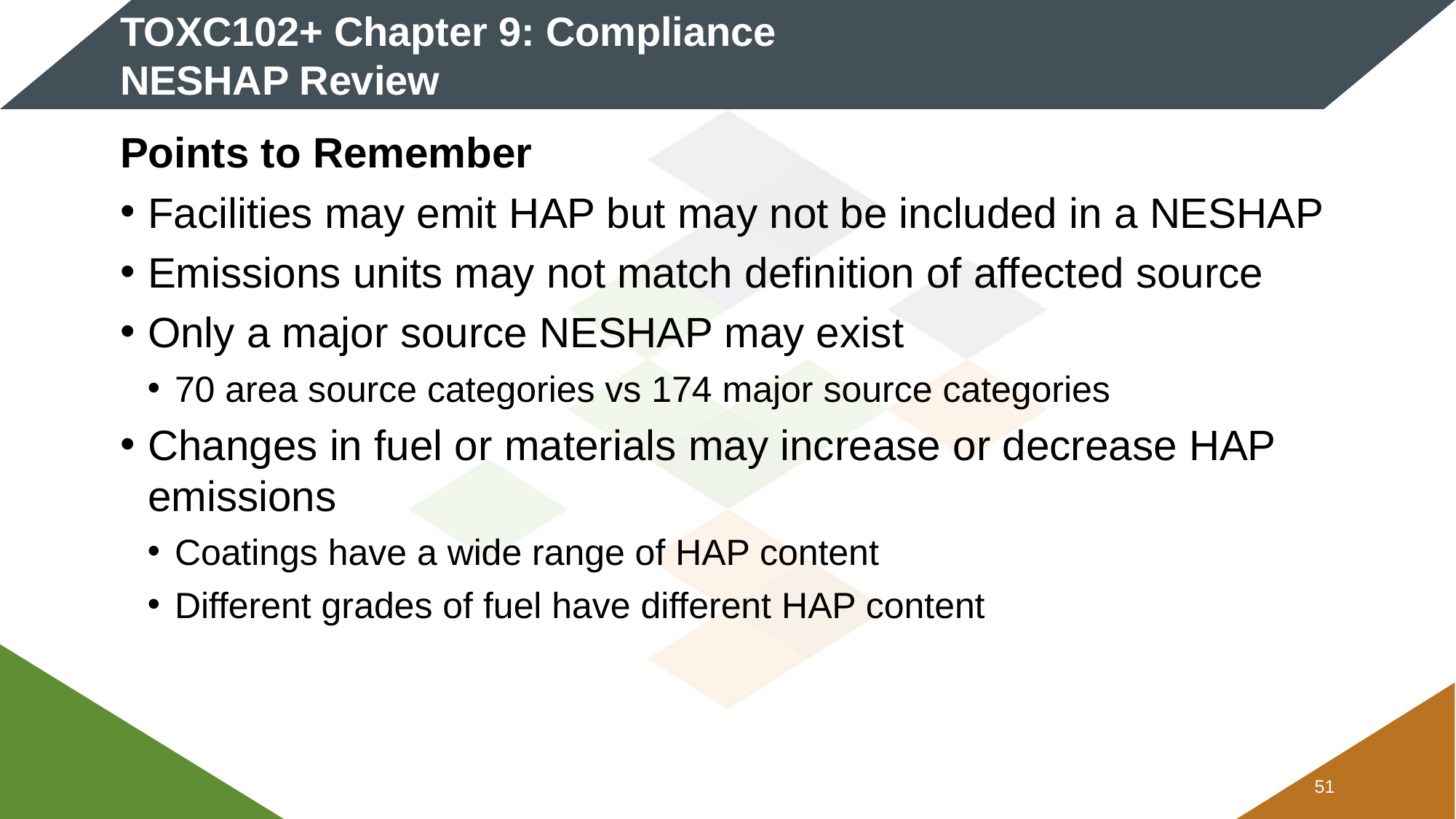

# TOXC102+ Chapter 9: Compliance NESHAP Review
Points to Remember
Facilities may emit HAP but may not be included in a NESHAP
Emissions units may not match definition of affected source
Only a major source NESHAP may exist
70 area source categories vs 174 major source categories
Changes in fuel or materials may increase or decrease HAP emissions
Coatings have a wide range of HAP content
Different grades of fuel have different HAP content
51